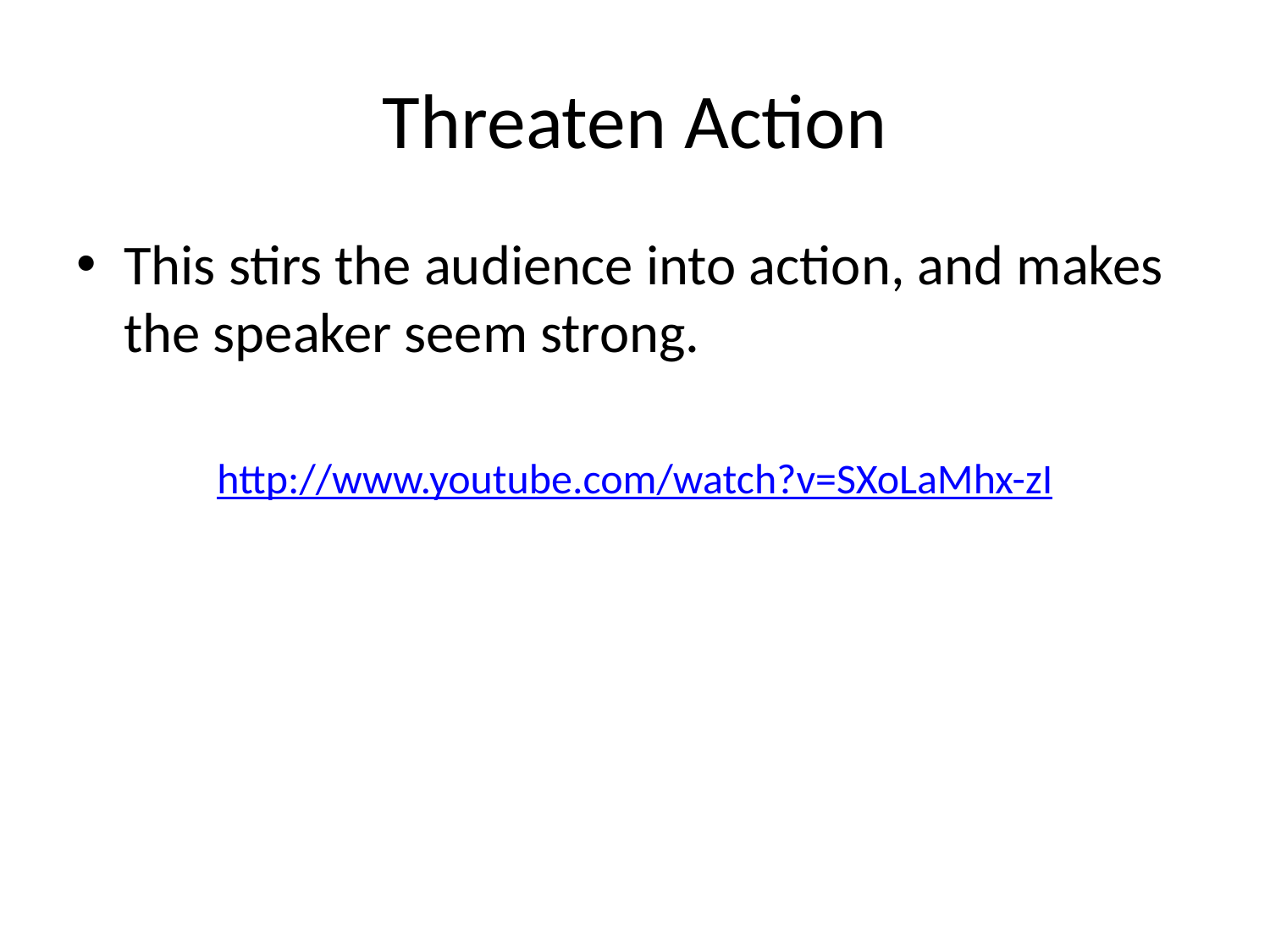

# Threaten Action
This stirs the audience into action, and makes the speaker seem strong.

http://www.youtube.com/watch?v=SXoLaMhx-zI